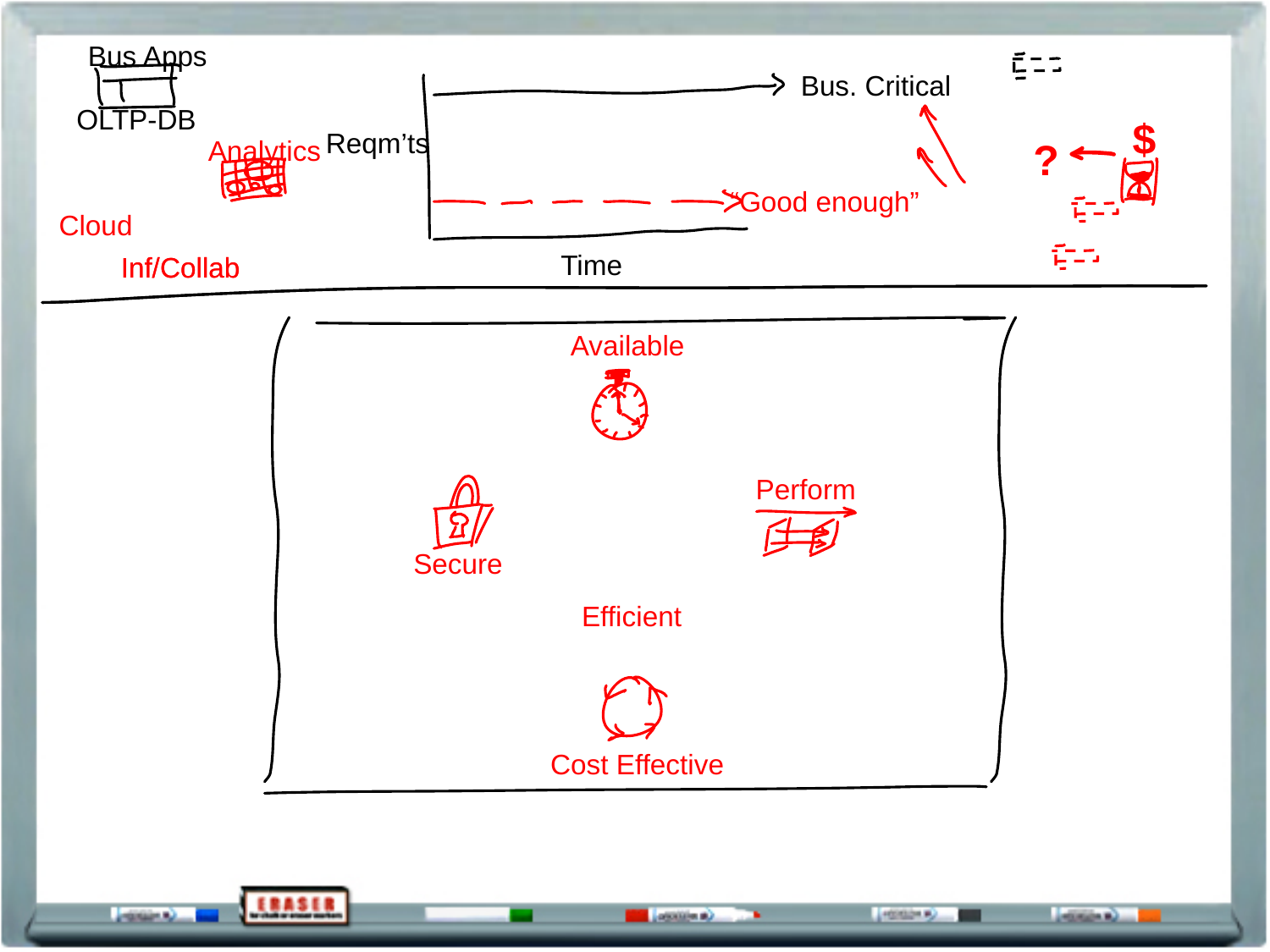

Bus Apps

Bus. Critical

OLTP-DB

$
Reqm’ts
Analytics
?

“Good enough”

Cloud
Time
Inf/Collab
Inf/Collab

Available

Perform

Secure
Efficient

Cost Effective